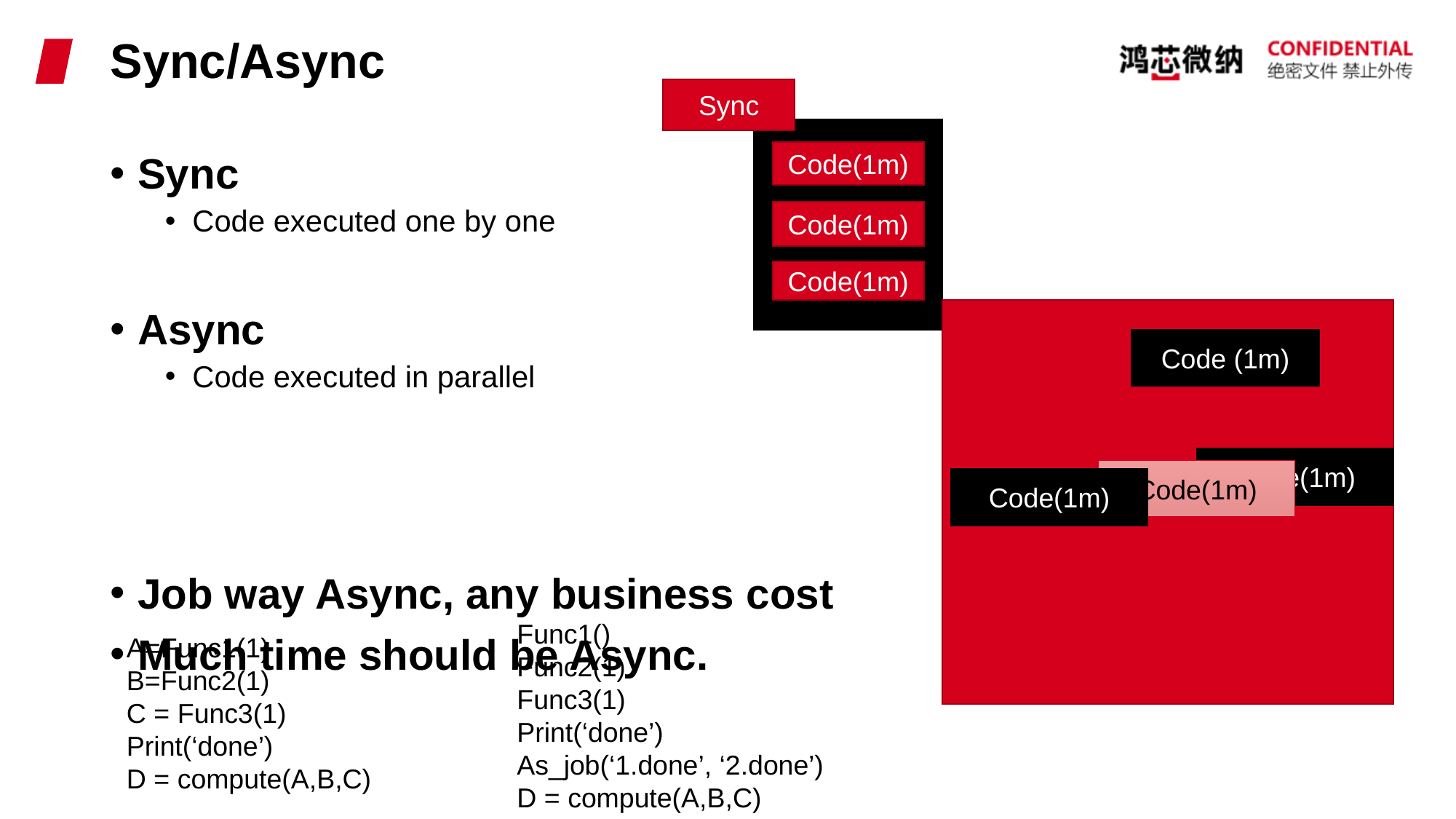

# Sync/Async
Sync

Code(1m)
Code(1m)
Code(1m)
Sync
Code executed one by one

Async
Code executed in parallel

Job way Async, any business cost
Much time should be Async.

Code (1m)
Code(1m)
Code(1m)
Code(1m)
Func1()
Func2(1)
Func3(1)
Print(‘done’)
As_job(‘1.done’, ‘2.done’)
D = compute(A,B,C)
A=Func1(1)
B=Func2(1)
C = Func3(1)
Print(‘done’)
D = compute(A,B,C)